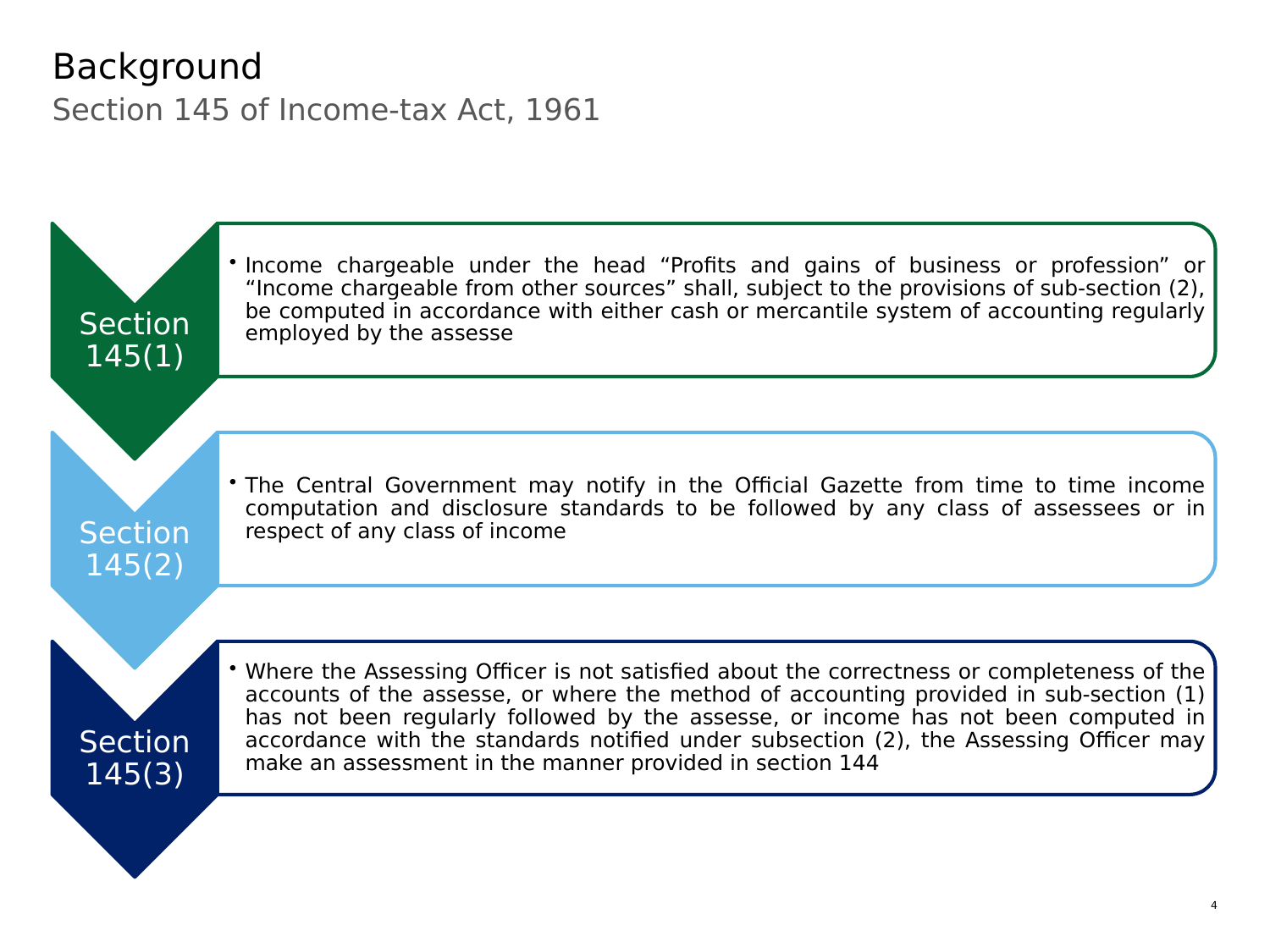

# Background
Section 145 of Income-tax Act, 1961
Section 145(1)
Income chargeable under the head “Profits and gains of business or profession” or “Income chargeable from other sources” shall, subject to the provisions of sub-section (2), be computed in accordance with either cash or mercantile system of accounting regularly employed by the assesse
Section 145(2)
The Central Government may notify in the Official Gazette from time to time income computation and disclosure standards to be followed by any class of assessees or in respect of any class of income
Section 145(3)
Where the Assessing Officer is not satisfied about the correctness or completeness of the accounts of the assesse, or where the method of accounting provided in sub-section (1) has not been regularly followed by the assesse, or income has not been computed in accordance with the standards notified under subsection (2), the Assessing Officer may make an assessment in the manner provided in section 144